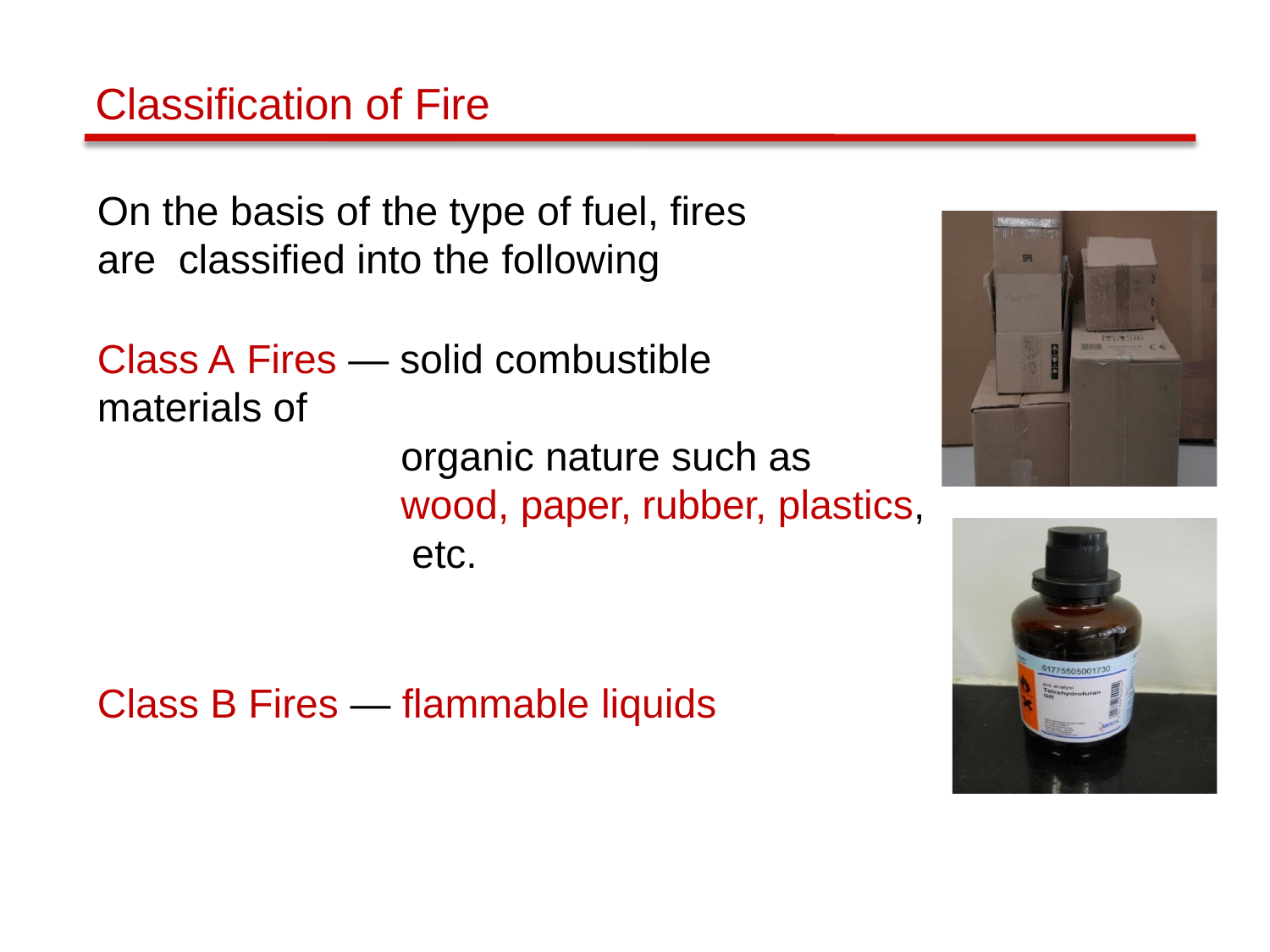

# Classification of Fire

On the basis of the type of fuel, fires are  classified into the following

Class A Fires — solid combustible materials of
organic nature such as  wood, paper, rubber, plastics,  etc.

Class B Fires — flammable liquids